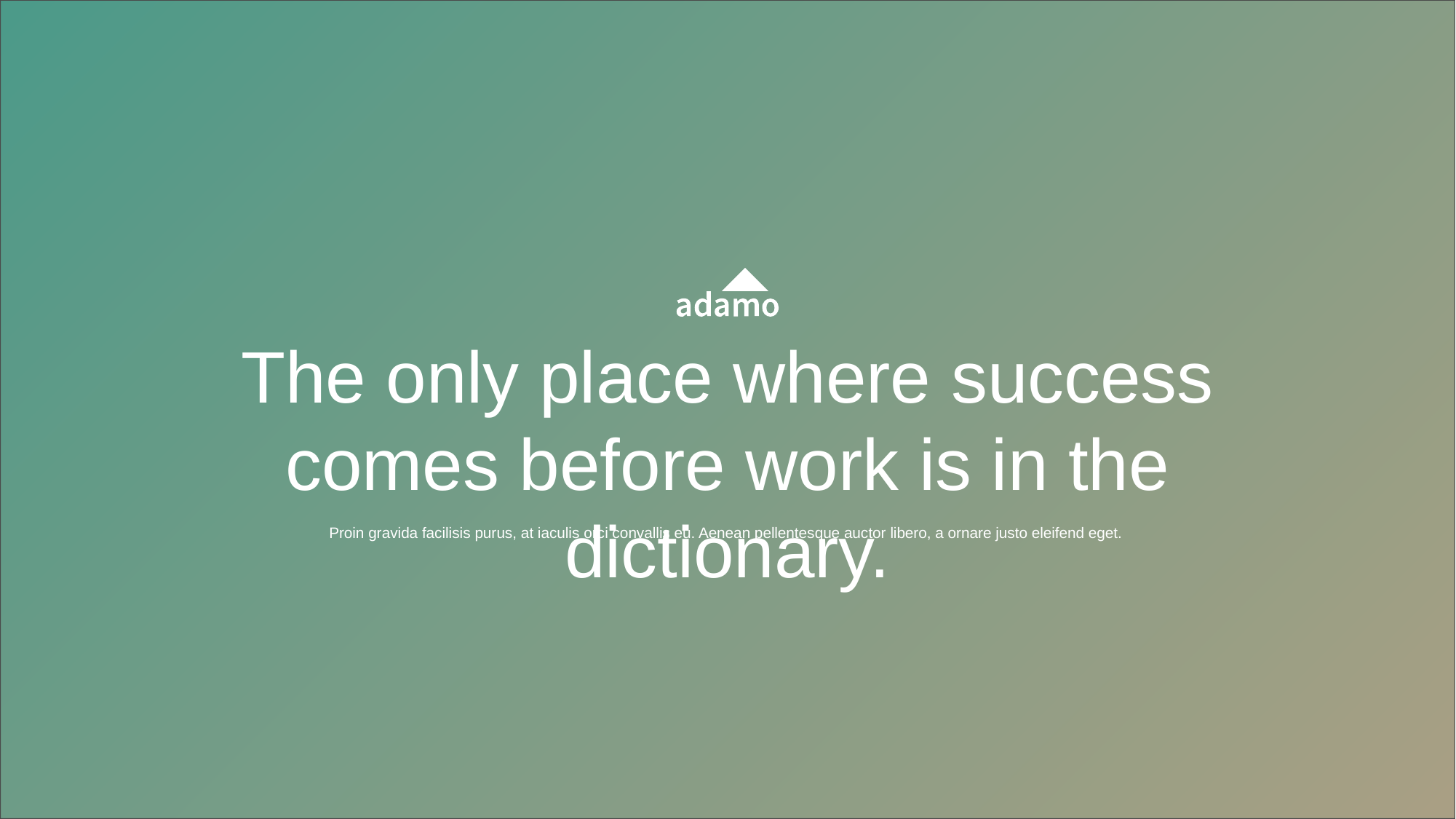

# The only place where success comes before work is in the dictionary.
Proin gravida facilisis purus, at iaculis orci convallis eu. Aenean pellentesque auctor libero, a ornare justo eleifend eget.